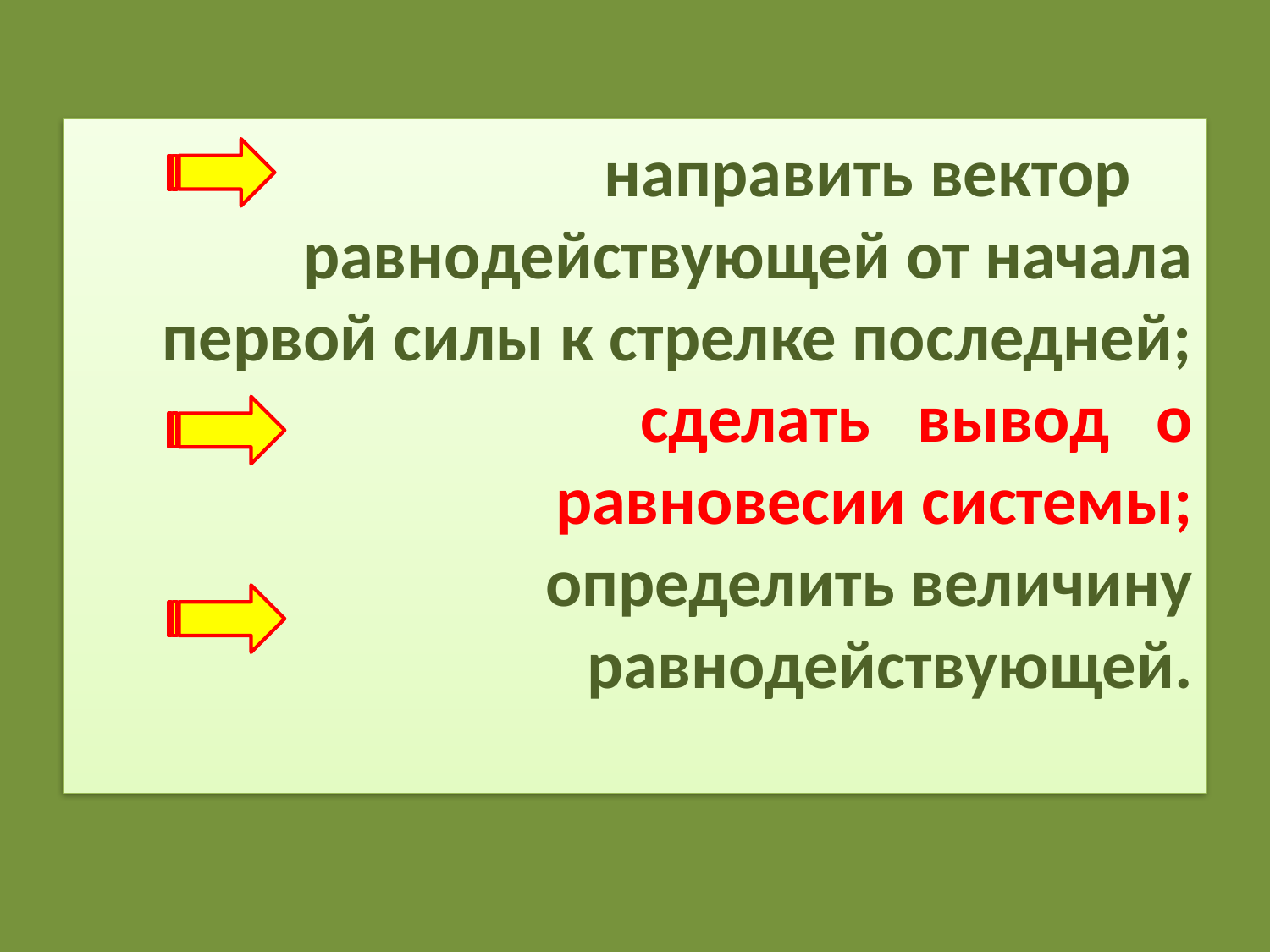

# направить вектор     равнодействующей от начала первой силы к стрелке последней; сделать   вывод   о равновесии системы; определить величину равнодействующей.